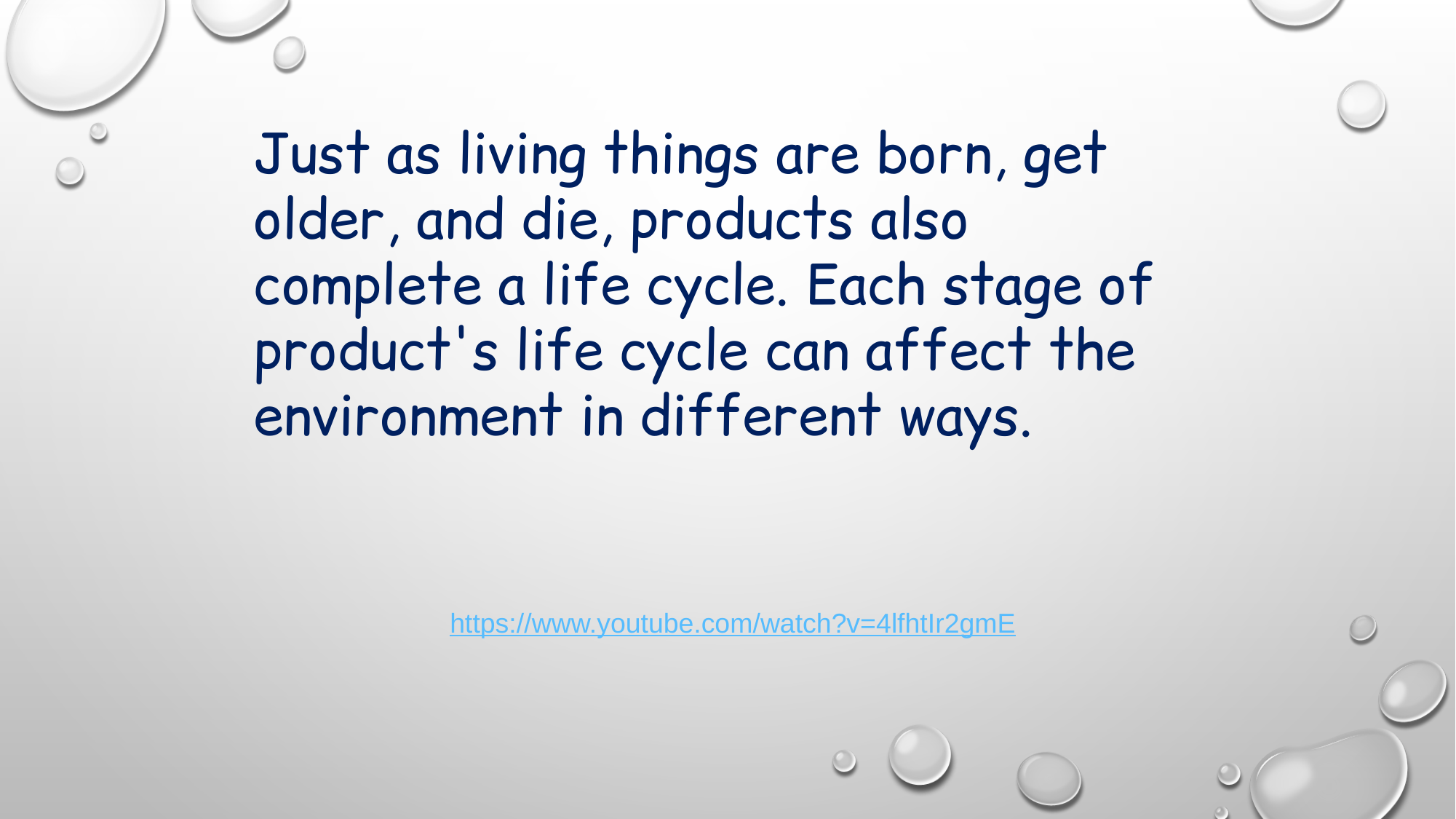

Just as living things are born, get older, and die, products also complete a life cycle. Each stage of product's life cycle can affect the environment in different ways.
https://www.youtube.com/watch?v=4lfhtIr2gmE